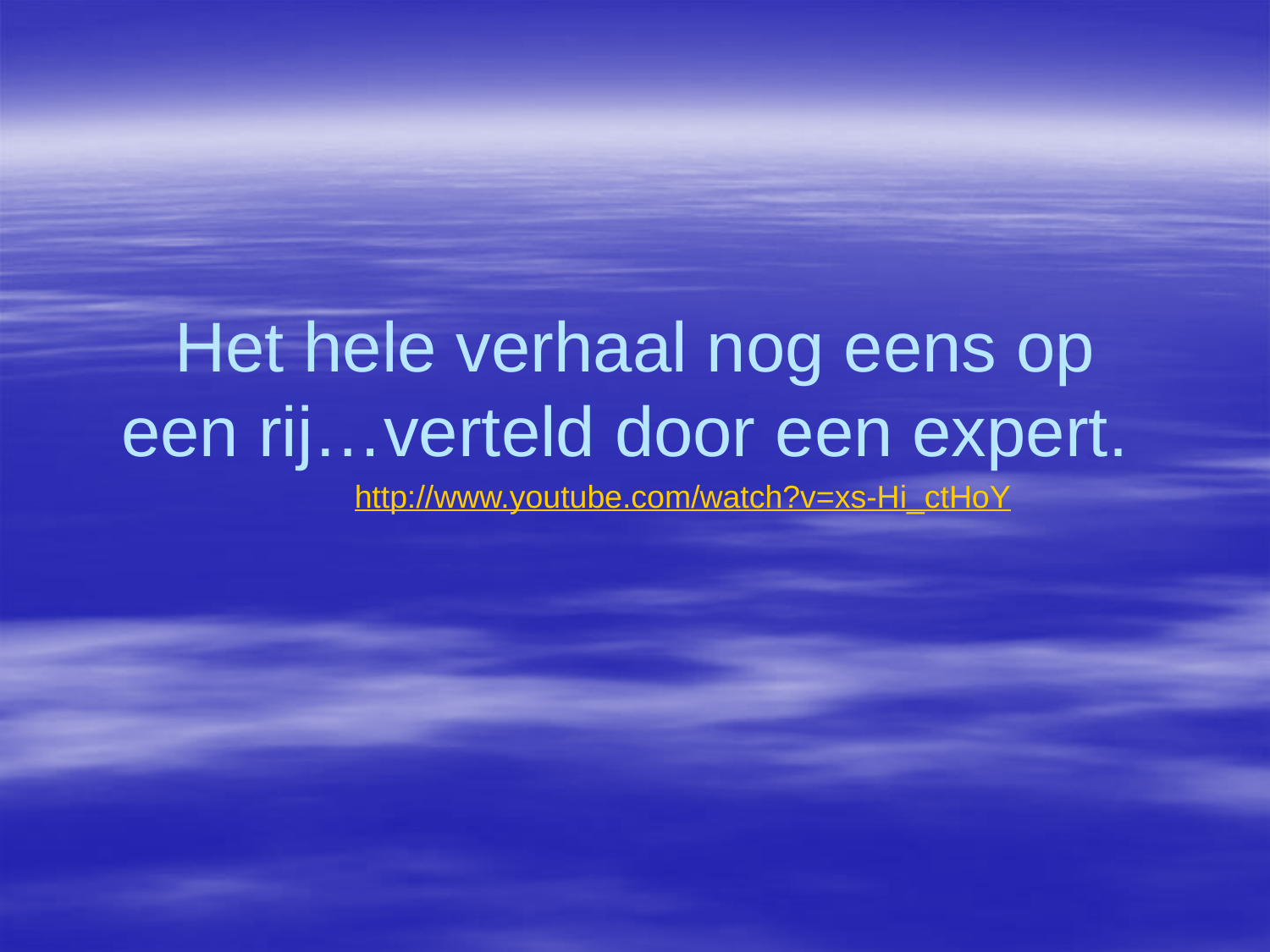

# Het hele verhaal nog eens op een rij…verteld door een expert.

http://www.youtube.com/watch?v=xs-Hi_ctHoY